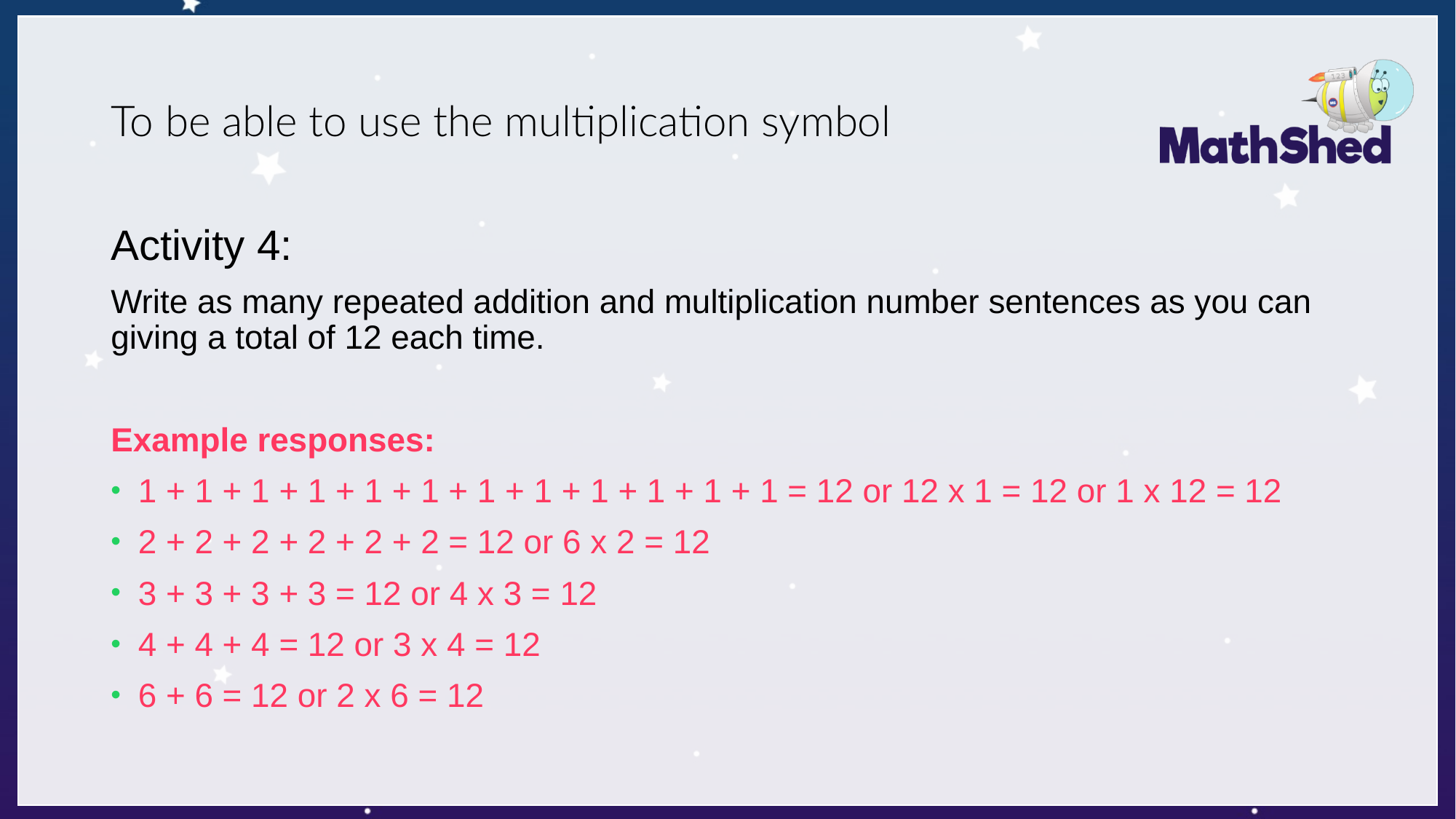

# To be able to use the multiplication symbol
Activity 4:
Write as many repeated addition and multiplication number sentences as you can giving a total of 12 each time.

Example responses:
1 + 1 + 1 + 1 + 1 + 1 + 1 + 1 + 1 + 1 + 1 + 1 = 12 or 12 x 1 = 12 or 1 x 12 = 12
2 + 2 + 2 + 2 + 2 + 2 = 12 or 6 x 2 = 12
3 + 3 + 3 + 3 = 12 or 4 x 3 = 12
4 + 4 + 4 = 12 or 3 x 4 = 12
6 + 6 = 12 or 2 x 6 = 12